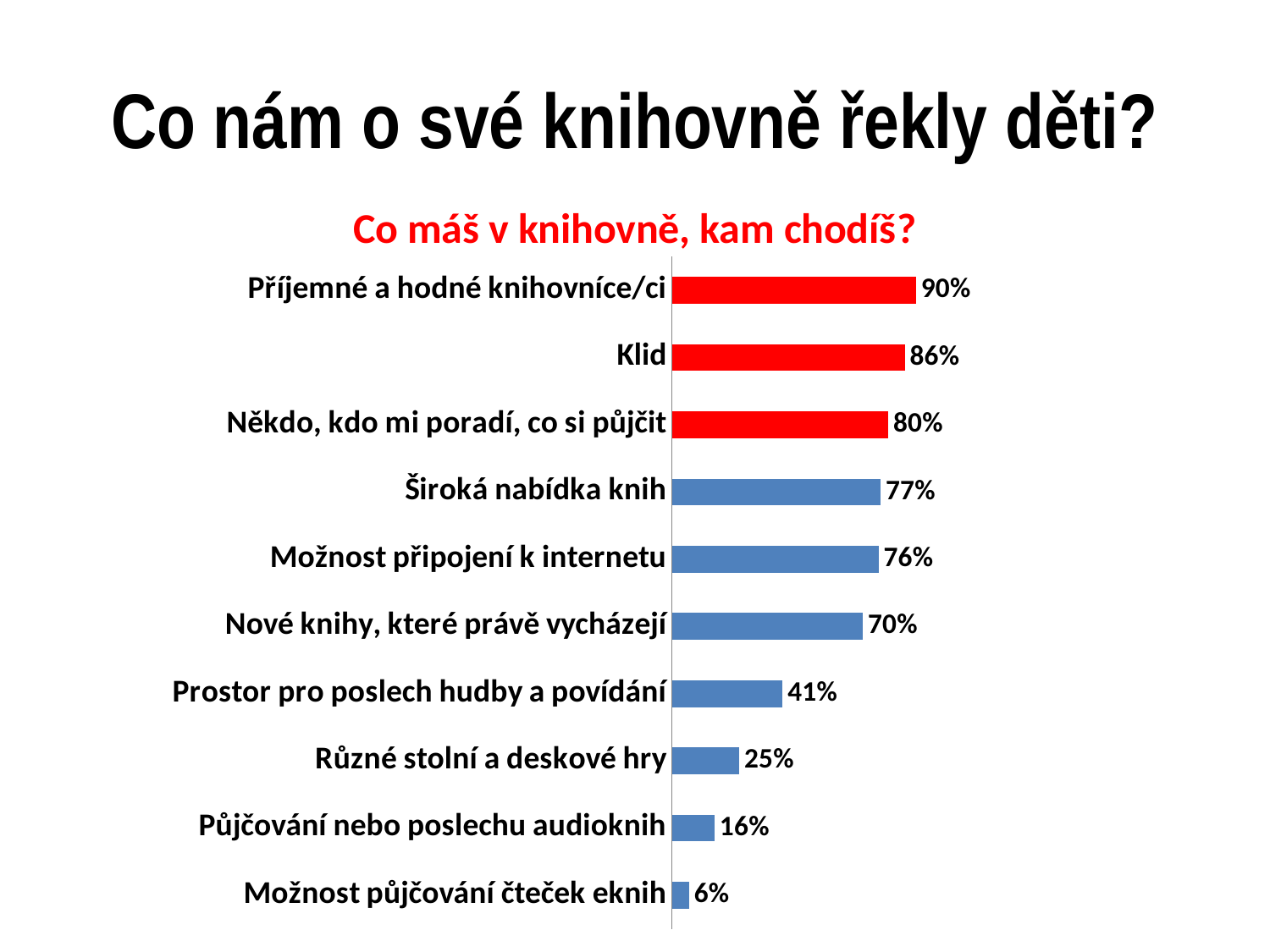

# Co nám o své knihovně řekly děti?

### Chart: Co máš v knihovně, kam chodíš?

| Category |  |
|---|---|
| Možnost půjčování čteček eknih | 0.06340024324430743 |
| Půjčování nebo poslechu audioknih | 0.15720084770402934 |
| Různé stolní a deskové hry | 0.24773621973717824 |
| Prostor pro poslech hudby a povídání | 0.4071031536788096 |
| Nové knihy, které právě vycházejí | 0.7017304486666824 |
| Možnost připojení k internetu | 0.7593455565398207 |
| Široká nabídka knih | 0.7670546503387871 |
| Někdo, kdo mi poradí, co si půjčit | 0.7950280671777746 |
| Klid | 0.8562777664485588 |
| Příjemné a hodné knihovníce/ci | 0.89763761689996 |